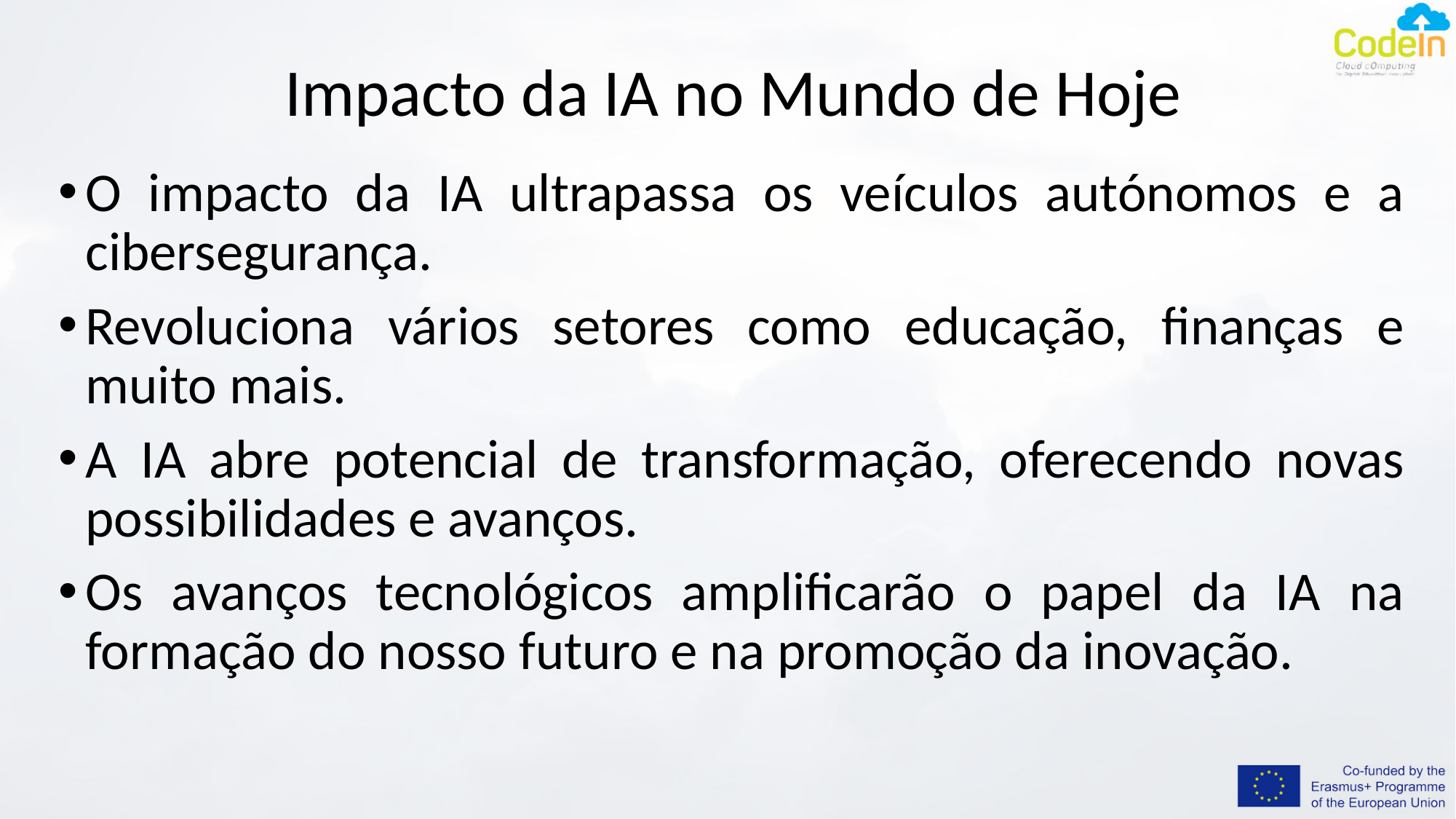

# Impacto da IA no Mundo de Hoje
O impacto da IA ultrapassa os veículos autónomos e a cibersegurança.
Revoluciona vários setores como educação, finanças e muito mais.
A IA abre potencial de transformação, oferecendo novas possibilidades e avanços.
Os avanços tecnológicos amplificarão o papel da IA na formação do nosso futuro e na promoção da inovação.